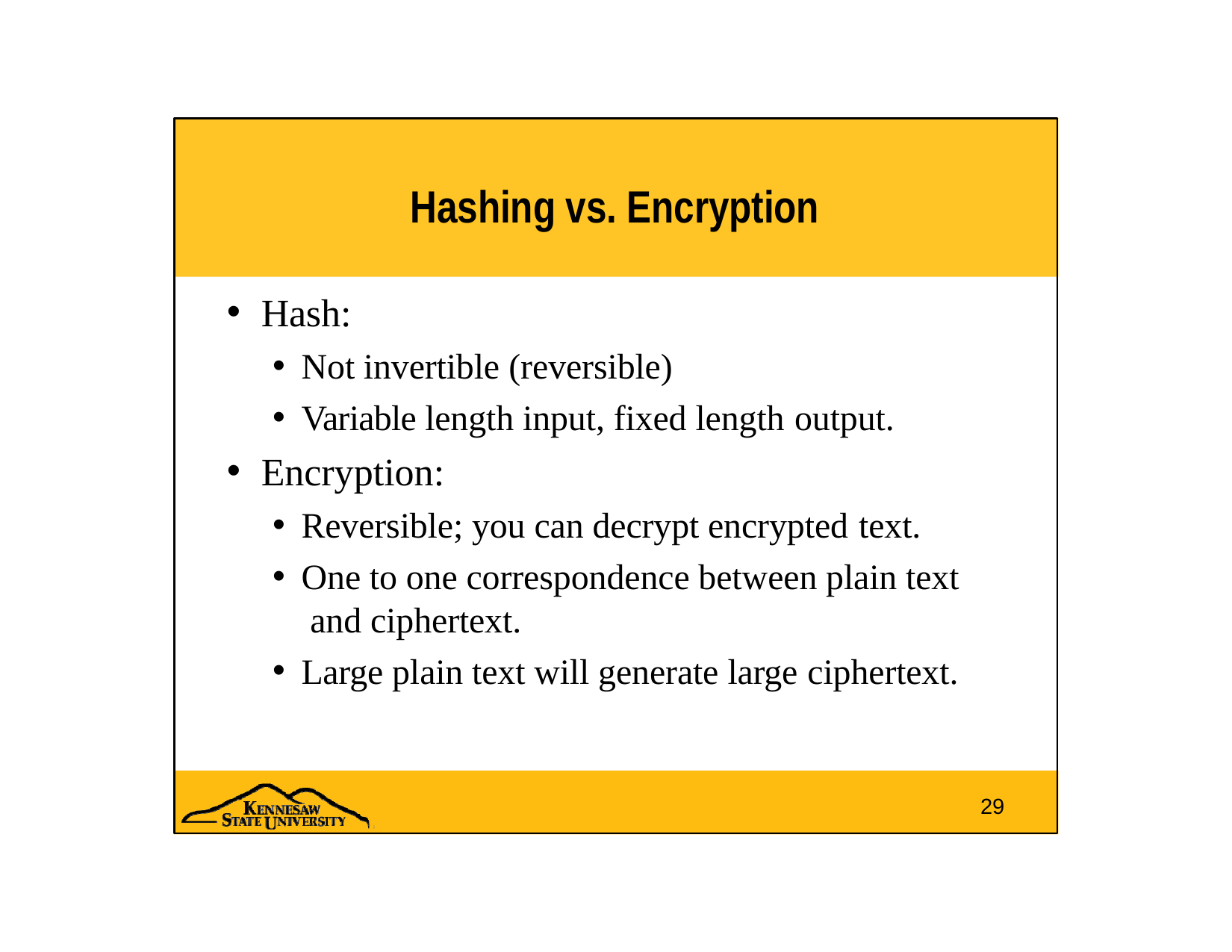

# Hashing vs. Encryption
Hash:
Not invertible (reversible)
Variable length input, fixed length output.
Encryption:
Reversible; you can decrypt encrypted text.
One to one correspondence between plain text  and ciphertext.
Large plain text will generate large ciphertext.

29